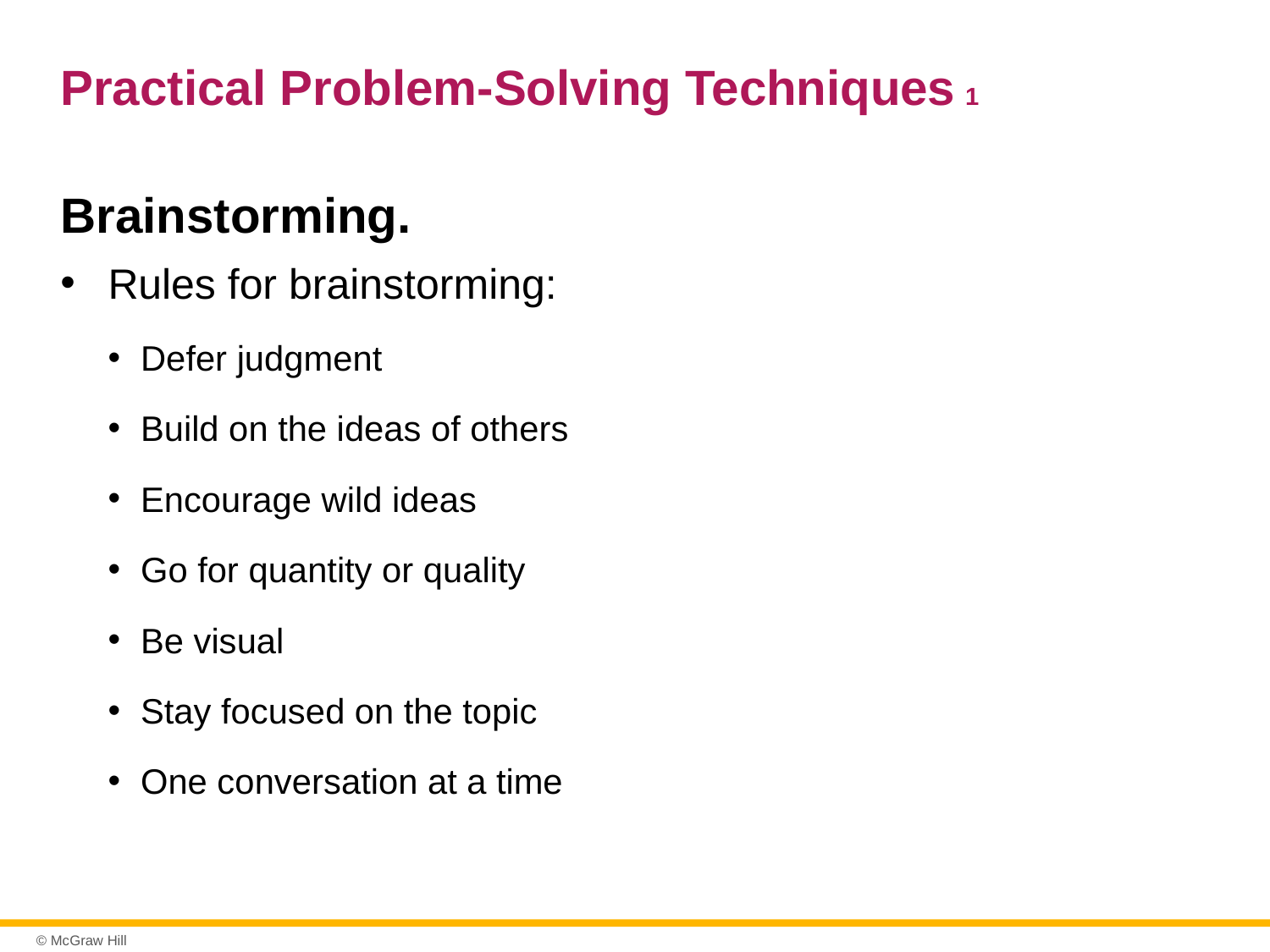

# Practical Problem-Solving Techniques 1
Brainstorming.
Rules for brainstorming:
Defer judgment
Build on the ideas of others
Encourage wild ideas
Go for quantity or quality
Be visual
Stay focused on the topic
One conversation at a time